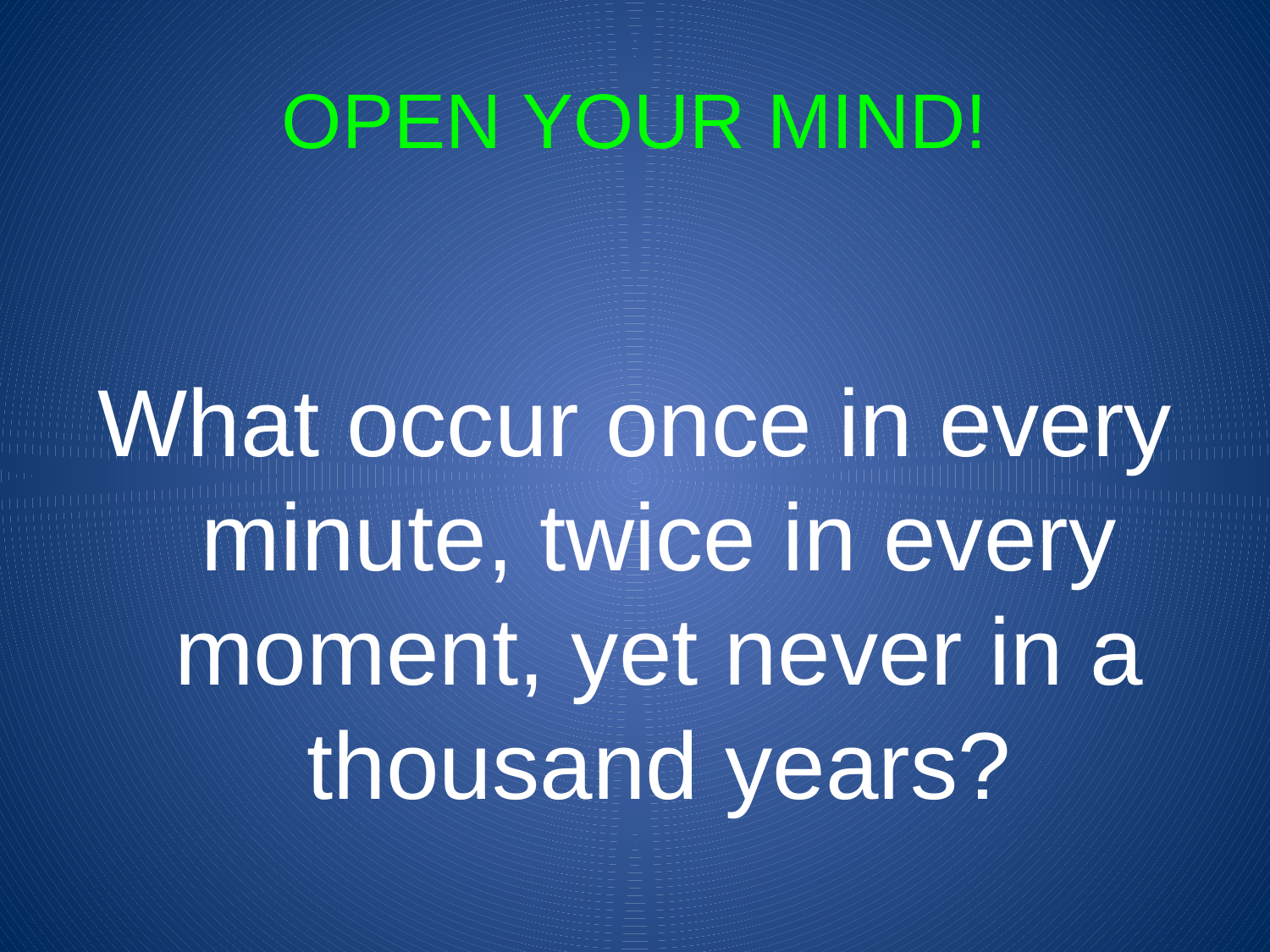

# OPEN YOUR MIND!

What occur once in every minute, twice in every moment, yet never in a thousand years?